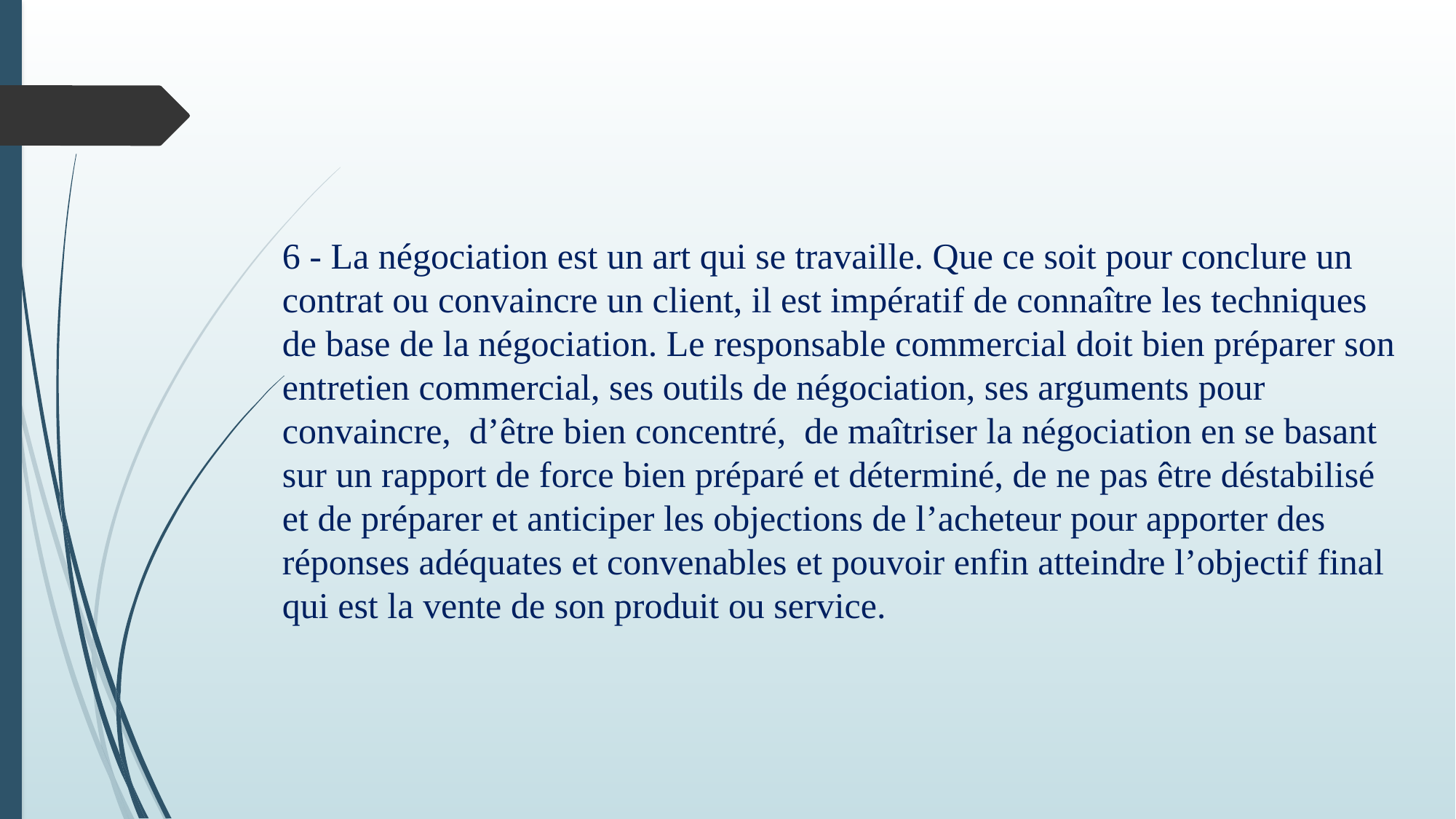

6 - La négociation est un art qui se travaille. Que ce soit pour conclure un contrat ou convaincre un client, il est impératif de connaître les techniques de base de la négociation. Le responsable commercial doit bien préparer son entretien commercial, ses outils de négociation, ses arguments pour convaincre,  d’être bien concentré,  de maîtriser la négociation en se basant sur un rapport de force bien préparé et déterminé, de ne pas être déstabilisé  et de préparer et anticiper les objections de l’acheteur pour apporter des réponses adéquates et convenables et pouvoir enfin atteindre l’objectif final qui est la vente de son produit ou service.